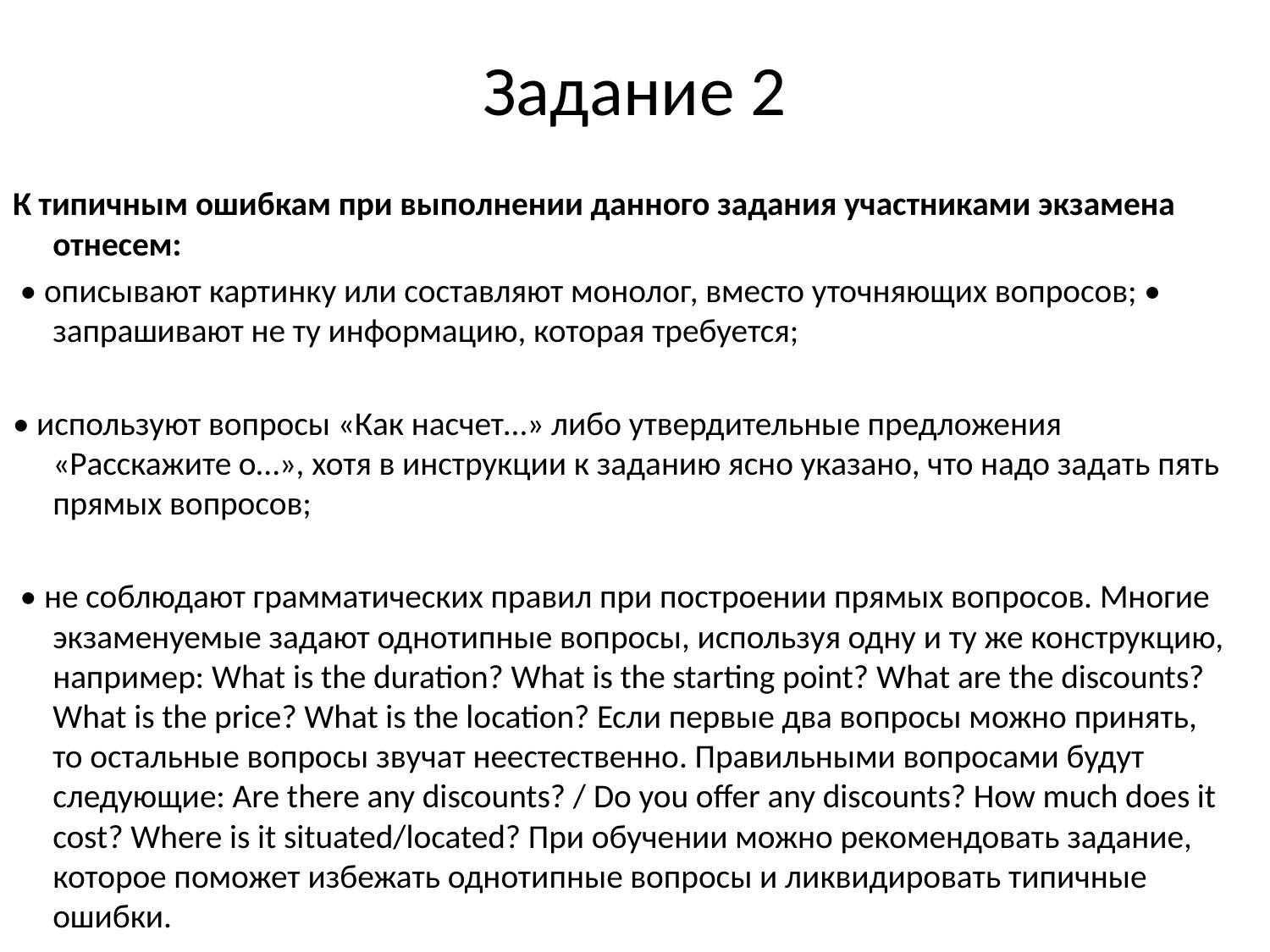

# Задание 2
К типичным ошибкам при выполнении данного задания участниками экзамена отнесем:
 • описывают картинку или составляют монолог, вместо уточняющих вопросов; • запрашивают не ту информацию, которая требуется;

• используют вопросы «Как насчет…» либо утвердительные предложения «Расскажите о…», хотя в инструкции к заданию ясно указано, что надо задать пять прямых вопросов;

 • не соблюдают грамматических правил при построении прямых вопросов. Многие экзаменуемые задают однотипные вопросы, используя одну и ту же конструкцию, например: What is the duration? What is the starting point? What are the discounts? What is the price? What is the location? Если первые два вопросы можно принять, то остальные вопросы звучат неестественно. Правильными вопросами будут следующие: Are there any discounts? / Do you offer any discounts? How much does it cost? Where is it situated/located? При обучении можно рекомендовать задание, которое поможет избежать однотипные вопросы и ликвидировать типичные ошибки.